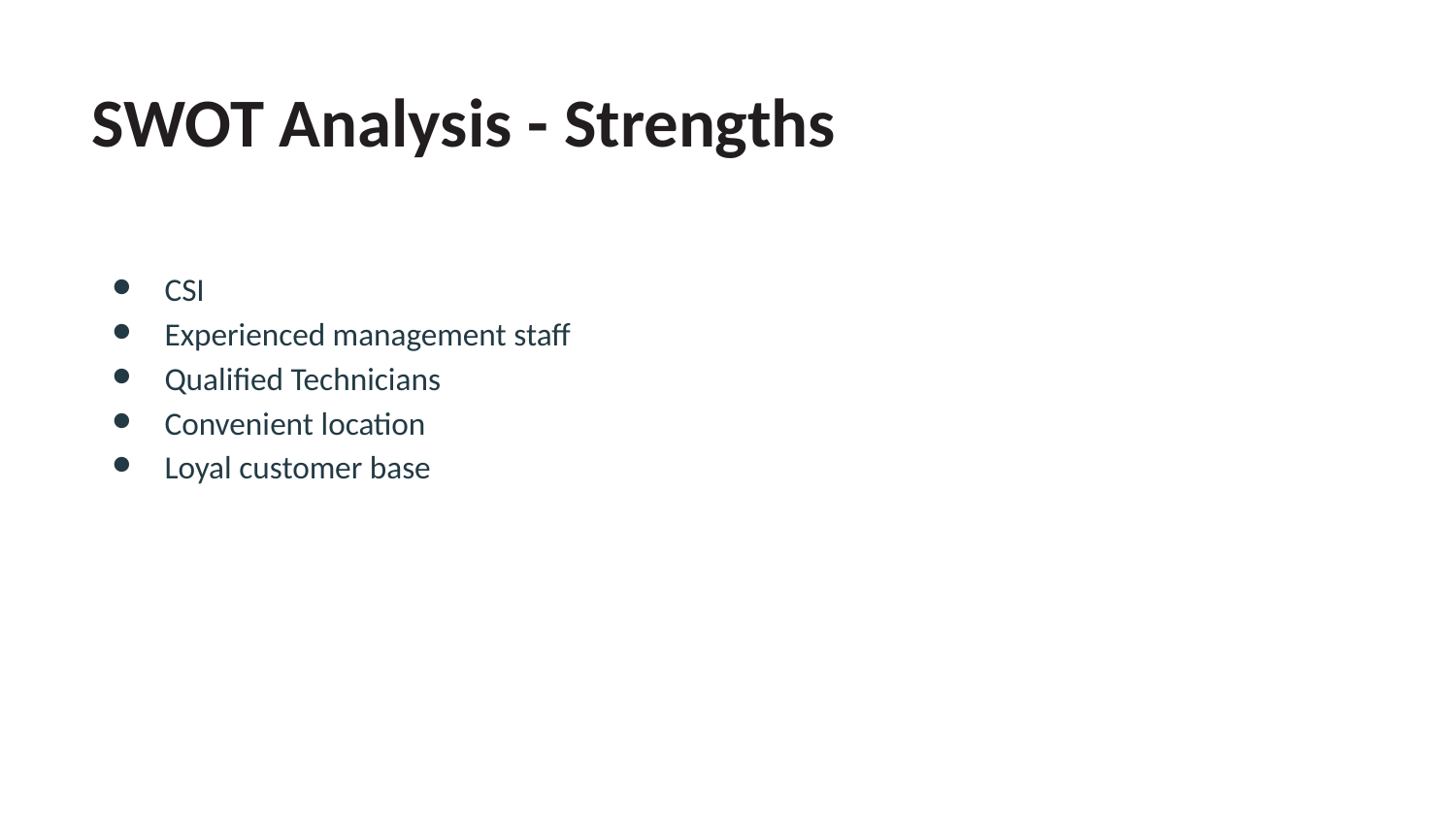

# SWOT Analysis - Strengths
CSI
Experienced management staff
Qualified Technicians
Convenient location
Loyal customer base